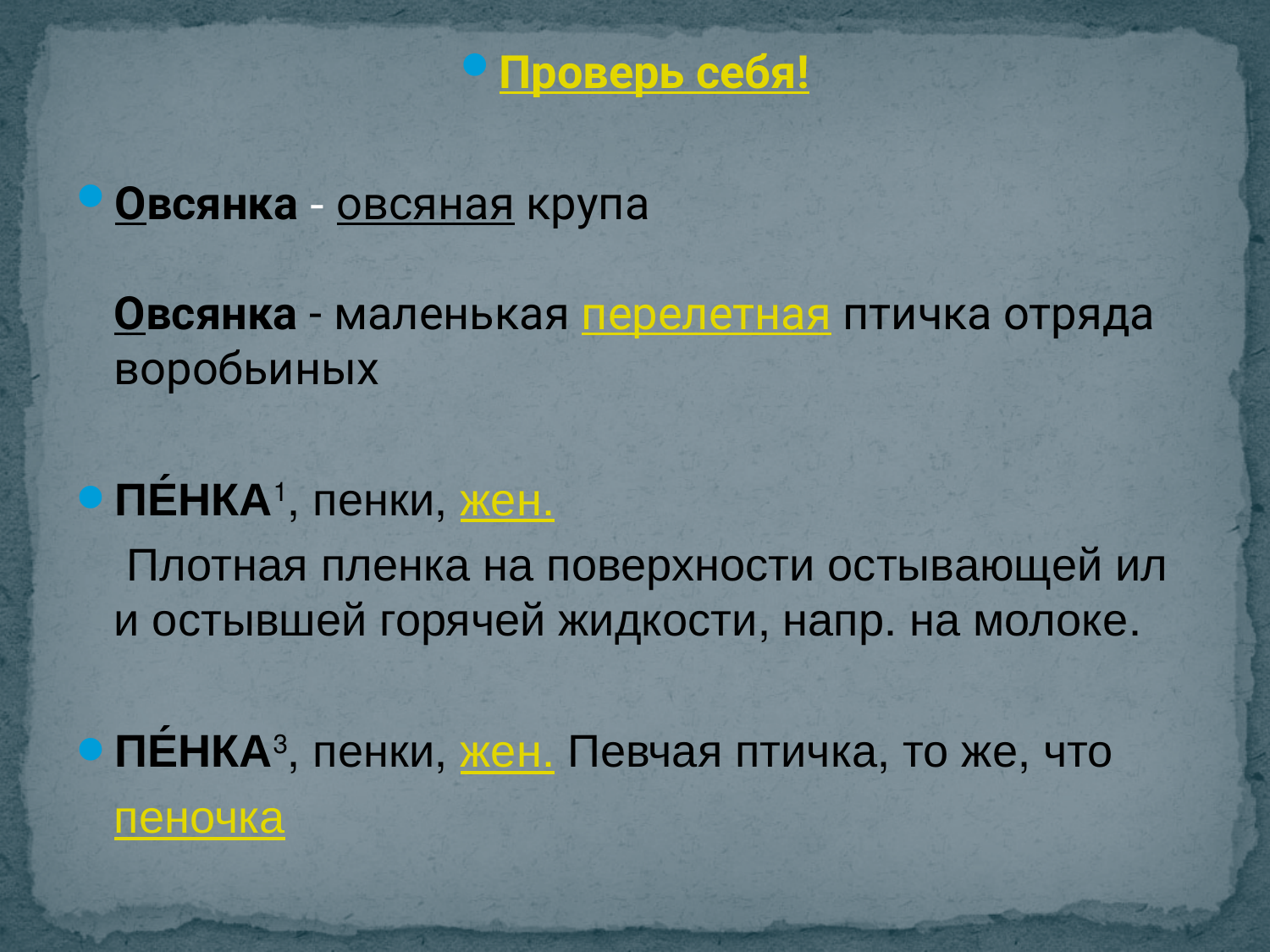

Проверь себя!

Овсянка - овсяная крупа
Овсянка - маленькая перелетная птичка отряда воробьиных

ПЕ́НКА1, пенки, жен. Плотная пленка на поверхности остывающей или остывшей горячей жидкости, напр. на молоке.

ПЕ́НКА3, пенки, жен. Певчая птичка, то же, что пеночка